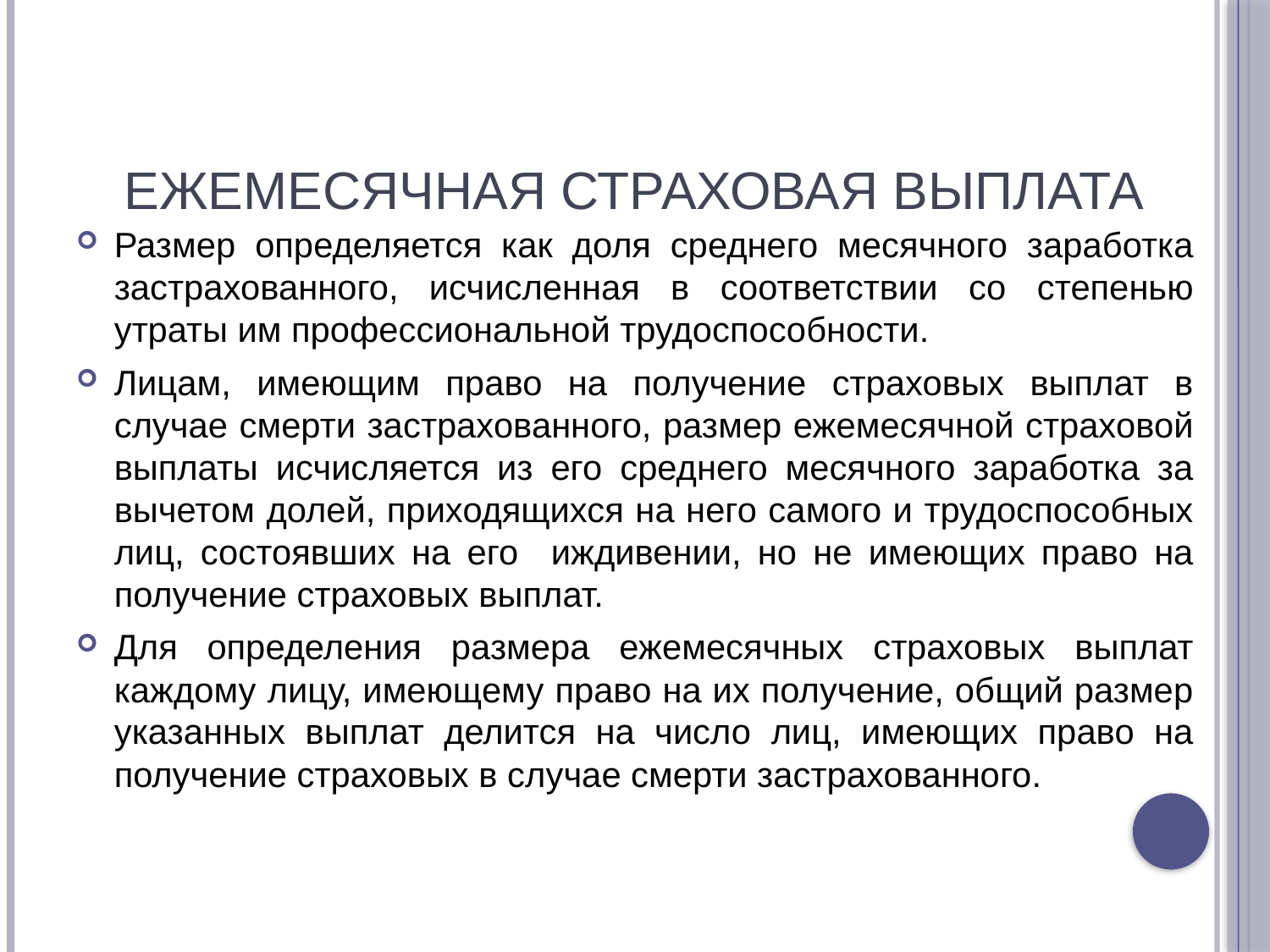

# Ежемесячная страховая выплата
Размер определяется как доля среднего месячного заработка застрахованного, исчисленная в соответствии со степенью утраты им профессиональной трудоспособности.
Лицам, имеющим право на получение страховых выплат в случае смерти застрахованного, размер ежемесячной страховой выплаты исчисляется из его среднего месячного заработка за вычетом долей, приходящихся на него самого и трудоспособных лиц, состоявших на его  иждивении, но не имеющих право на получение страховых выплат.
Для определения размера ежемесячных страховых выплат каждому лицу, имеющему право на их получение, общий размер указанных выплат делится на число лиц, имеющих право на получение страховых в случае смерти застрахованного.